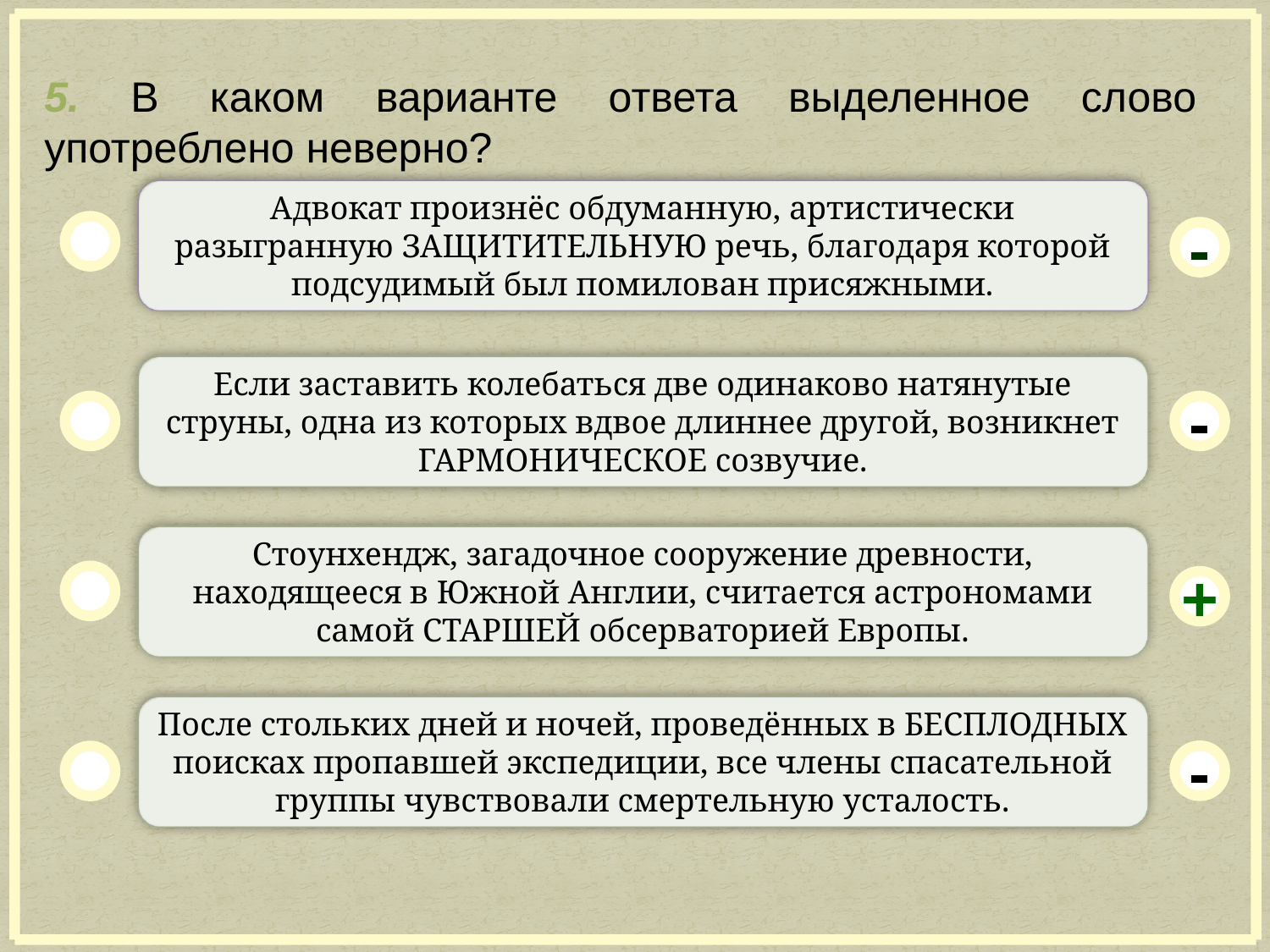

5. В каком варианте ответа выделенное слово употреблено неверно?

Адвокат произнёс обдуманную, артистически разыгранную ЗАЩИТИТЕЛЬНУЮ речь, благодаря которой подсудимый был помилован присяжными.

-
Если заставить колебаться две одинаково натянутые струны, одна из которых вдвое длиннее другой, возникнет ГАРМОНИЧЕСКОЕ созвучие.

-
Стоунхендж, загадочное сооружение древности, находящееся в Южной Англии, считается астрономами самой СТАРШЕЙ обсерваторией Европы.

+
После стольких дней и ночей, проведённых в БЕСПЛОДНЫХ поисках пропавшей экспедиции, все члены спасательной группы чувствовали смертельную усталость.
-